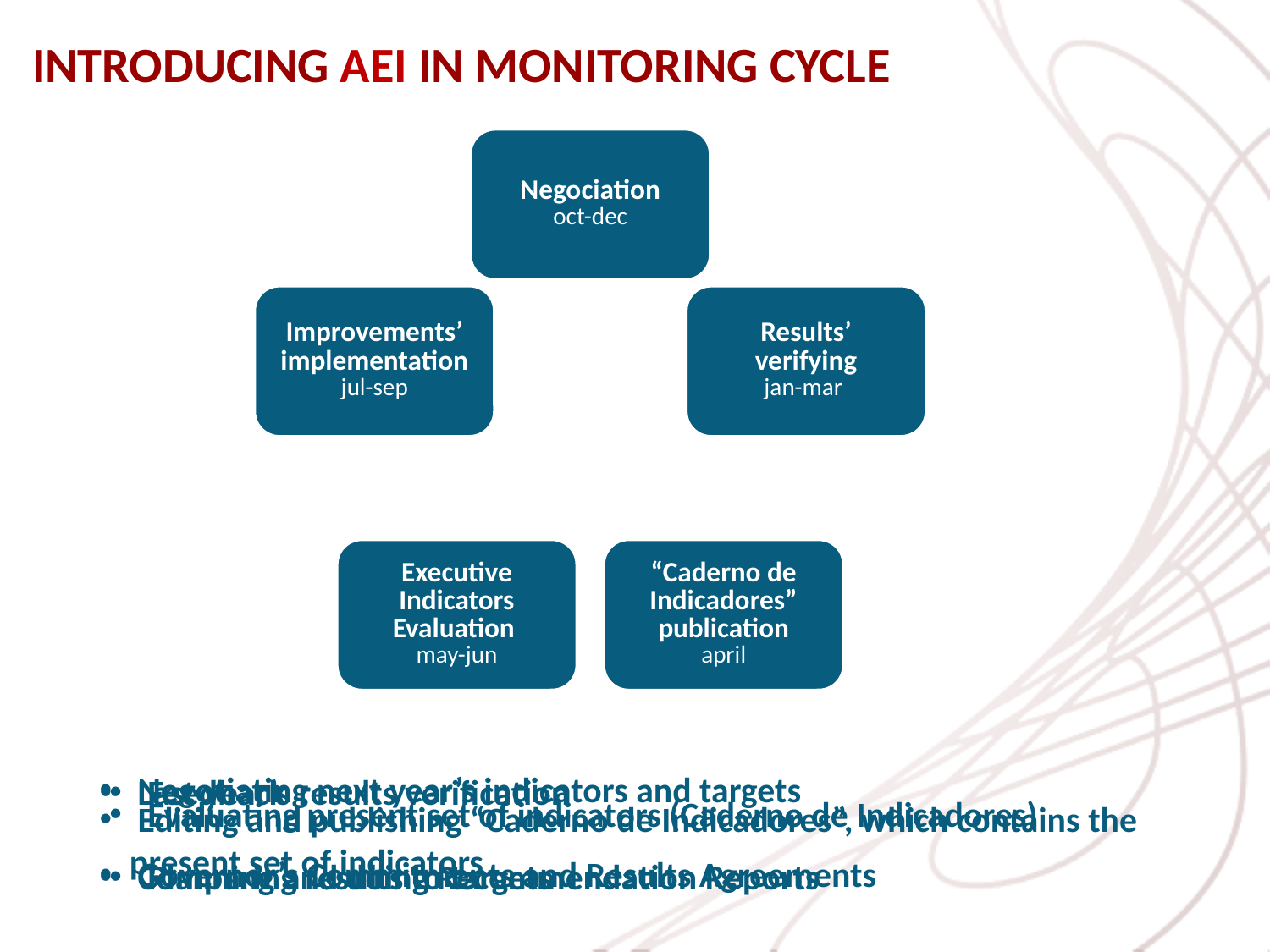

INTRODUCING AEI IN MONITORING CYCLE
Negociation
oct-dec
Results’ verifying
jan-mar
“Caderno de Indicadores” publication
april
Executive Indicators Evaluation
may-jun
Improvements’ implementation
jul-sep

 Evaluating present set of indicators (Caderno de Indicadores)

 Editing and publishing “Caderno de Indicadores”, which contains the present set of indicators

 Negotiating next year’s indicators and targets

 Governor’s Commitments and Results Agreements
 Last year’s results verification

 Comparing results to targets
 Feedback

 Planning and doing Recommendation Reports